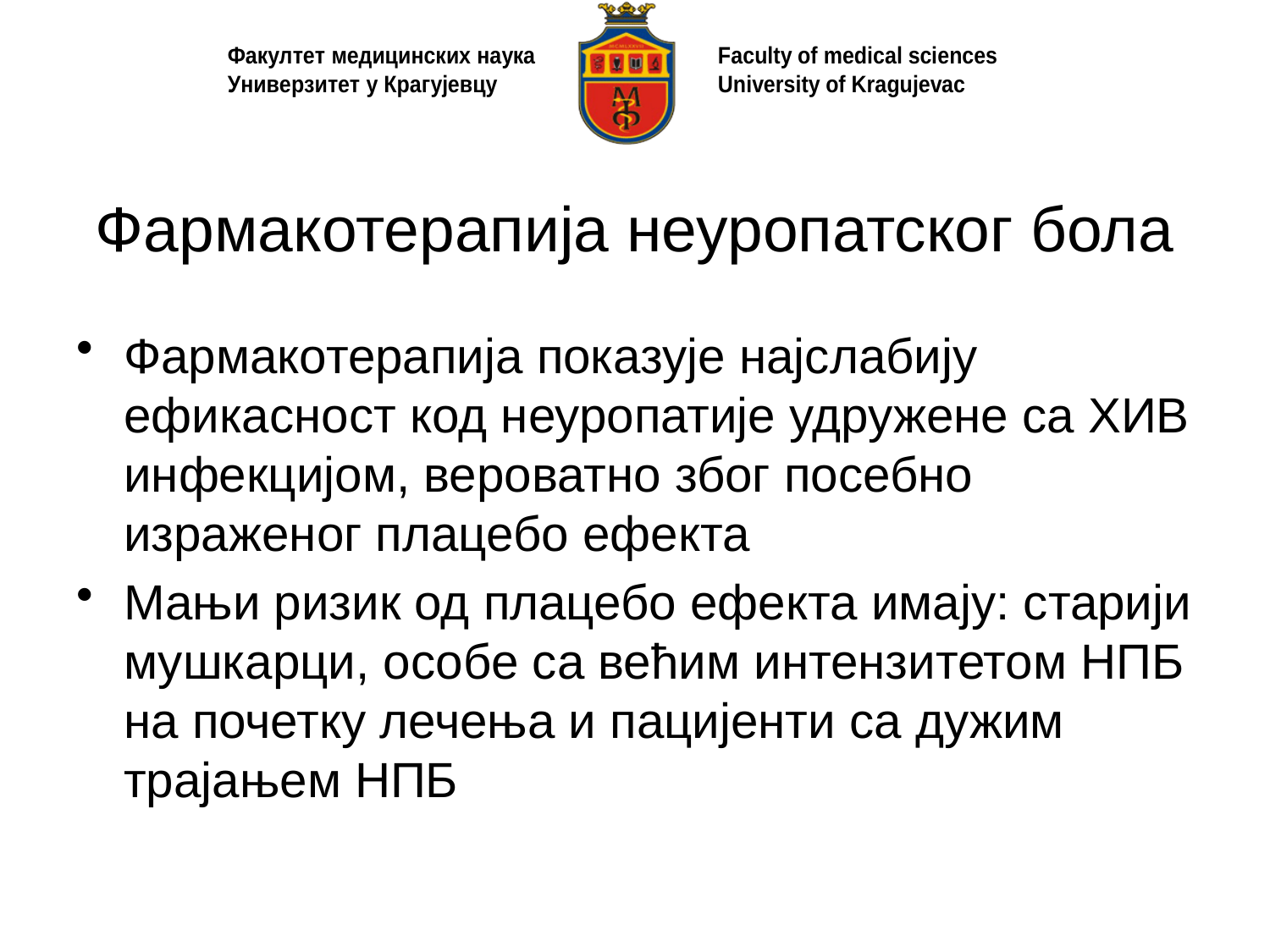

# Фармакотерапија неуропатског бола
Фармакотерапија показује најслабију ефикасност код неуропатије удружене са ХИВ инфекцијом, вероватно због посебно израженог плацебо ефекта
Мањи ризик од плацебо ефекта имају: старији мушкарци, особе са већим интензитетом НПБ на почетку лечења и пацијенти са дужим трајањем НПБ